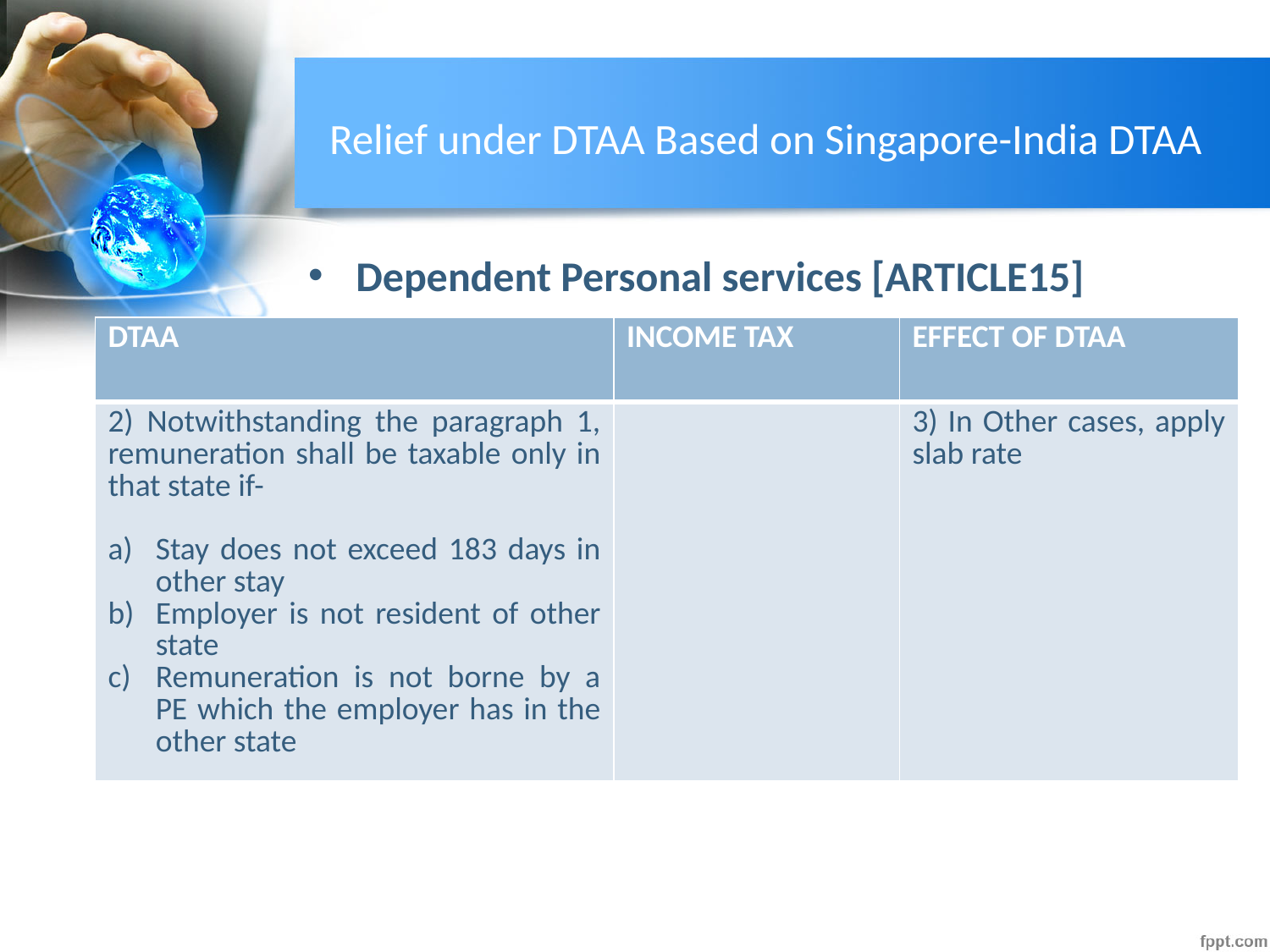

# Relief under DTAA Based on Singapore-India DTAA
Dependent Personal services [ARTICLE15]
| DTAA | INCOME TAX | EFFECT OF DTAA |
| --- | --- | --- |
| 2) Notwithstanding the paragraph 1, remuneration shall be taxable only in that state if-   Stay does not exceed 183 days in other stay Employer is not resident of other state Remuneration is not borne by a PE which the employer has in the other state |  | 3) In Other cases, apply slab rate |